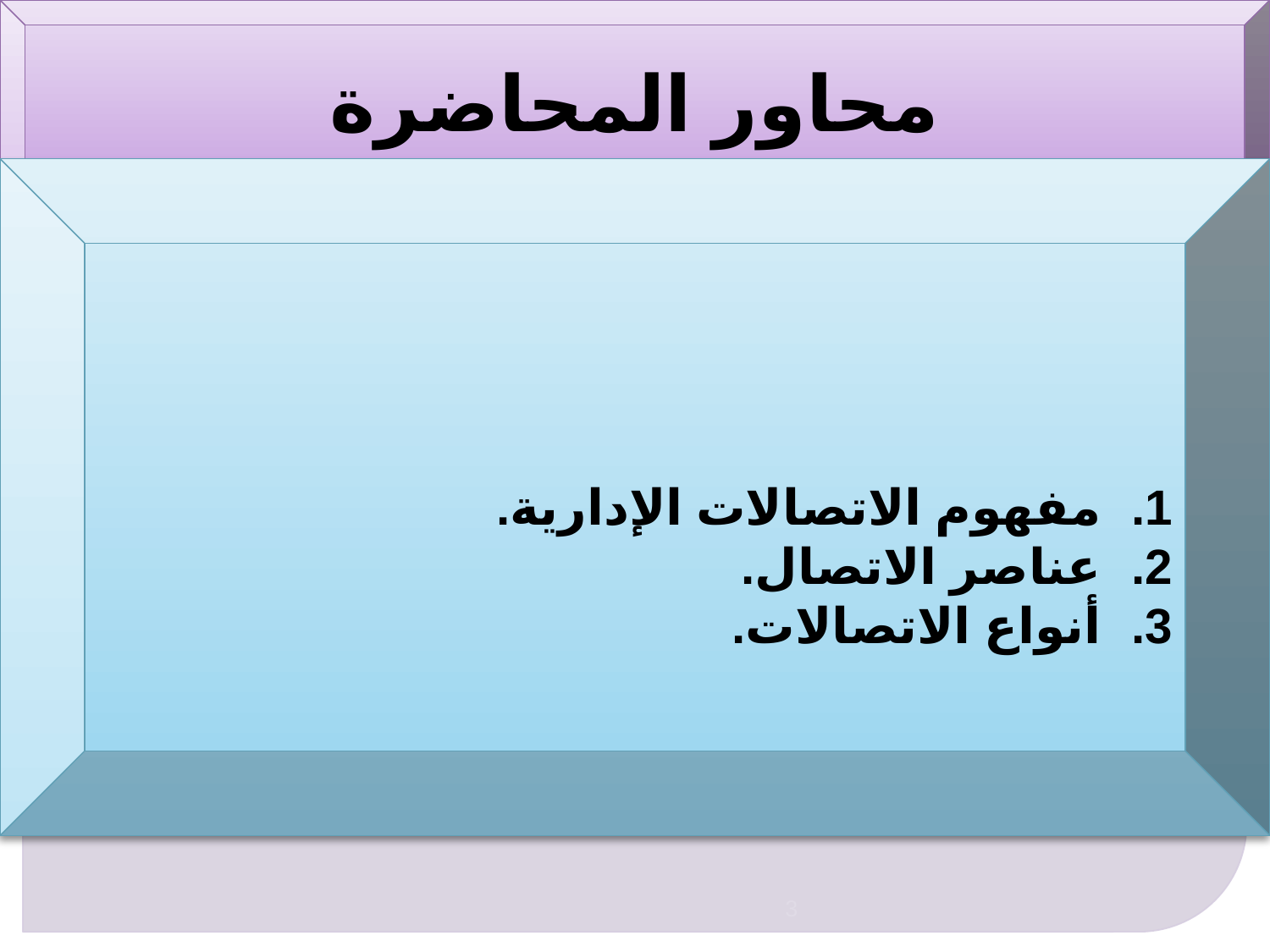

محاور المحاضرة

مفهوم الاتصالات الإدارية.
عناصر الاتصال.
أنواع الاتصالات.
3